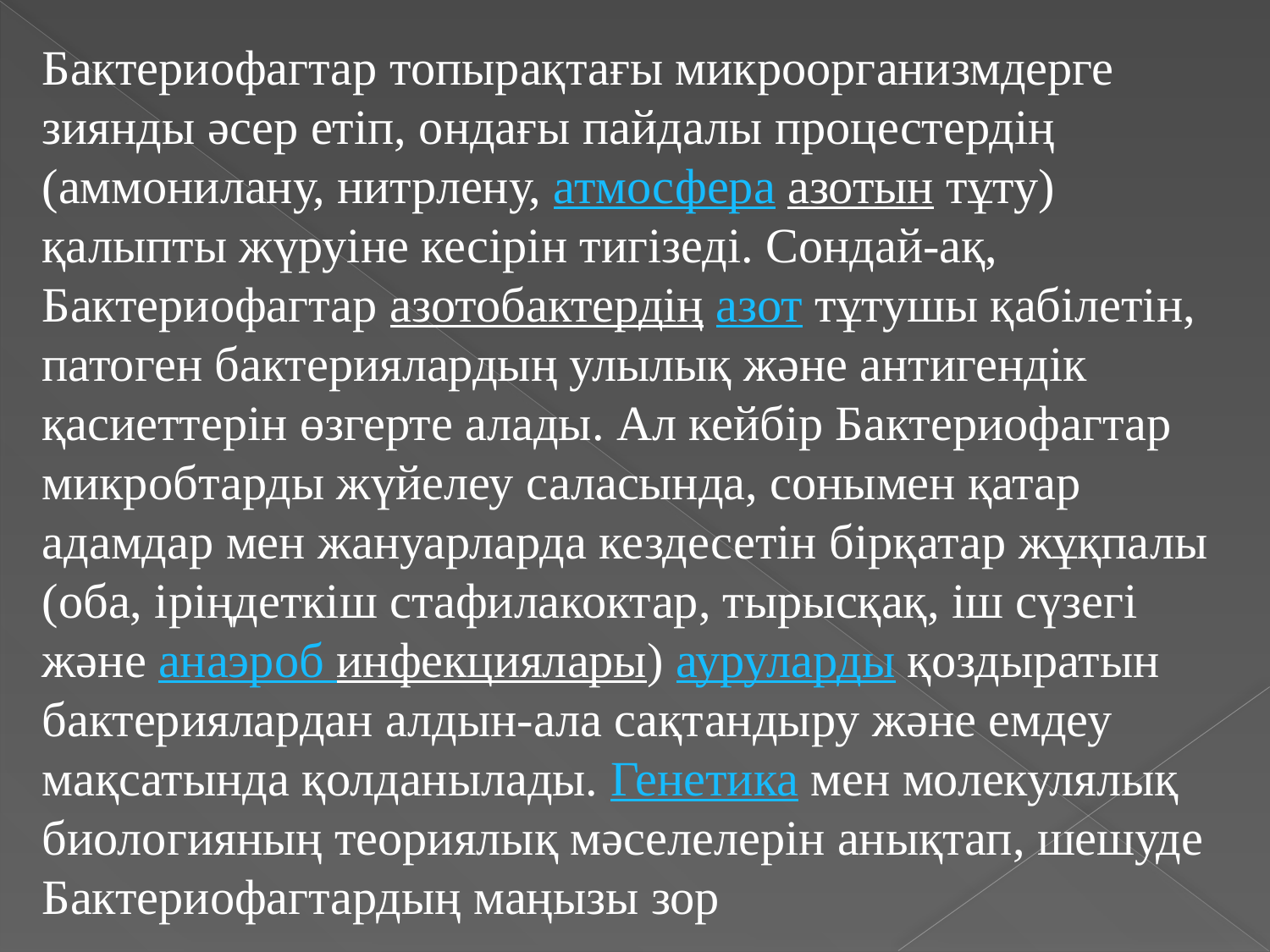

Бактериофагтар топырақтағы микроорганизмдерге зиянды әсер етіп, ондағы пайдалы процестердің (аммонилану, нитрлену, атмосфера азотын тұту) қалыпты жүруіне кесірін тигізеді. Сондай-ақ, Бактериофагтар азотобактердің азот тұтушы қабілетін, патоген бактериялардың улылық және антигендік қасиеттерін өзгерте алады. Ал кейбір Бактериофагтар микробтарды жүйелеу саласында, сонымен қатар адамдар мен жануарларда кездесетін бірқатар жұқпалы (оба, іріңдеткіш стафилакоктар, тырысқақ, іш сүзегі және анаэроб инфекциялары) ауруларды қоздыратын бактериялардан алдын-ала сақтандыру және емдеу мақсатында қолданылады. Генетика мен молекулялық биологияның теориялық мәселелерін анықтап, шешуде Бактериофагтардың маңызы зор